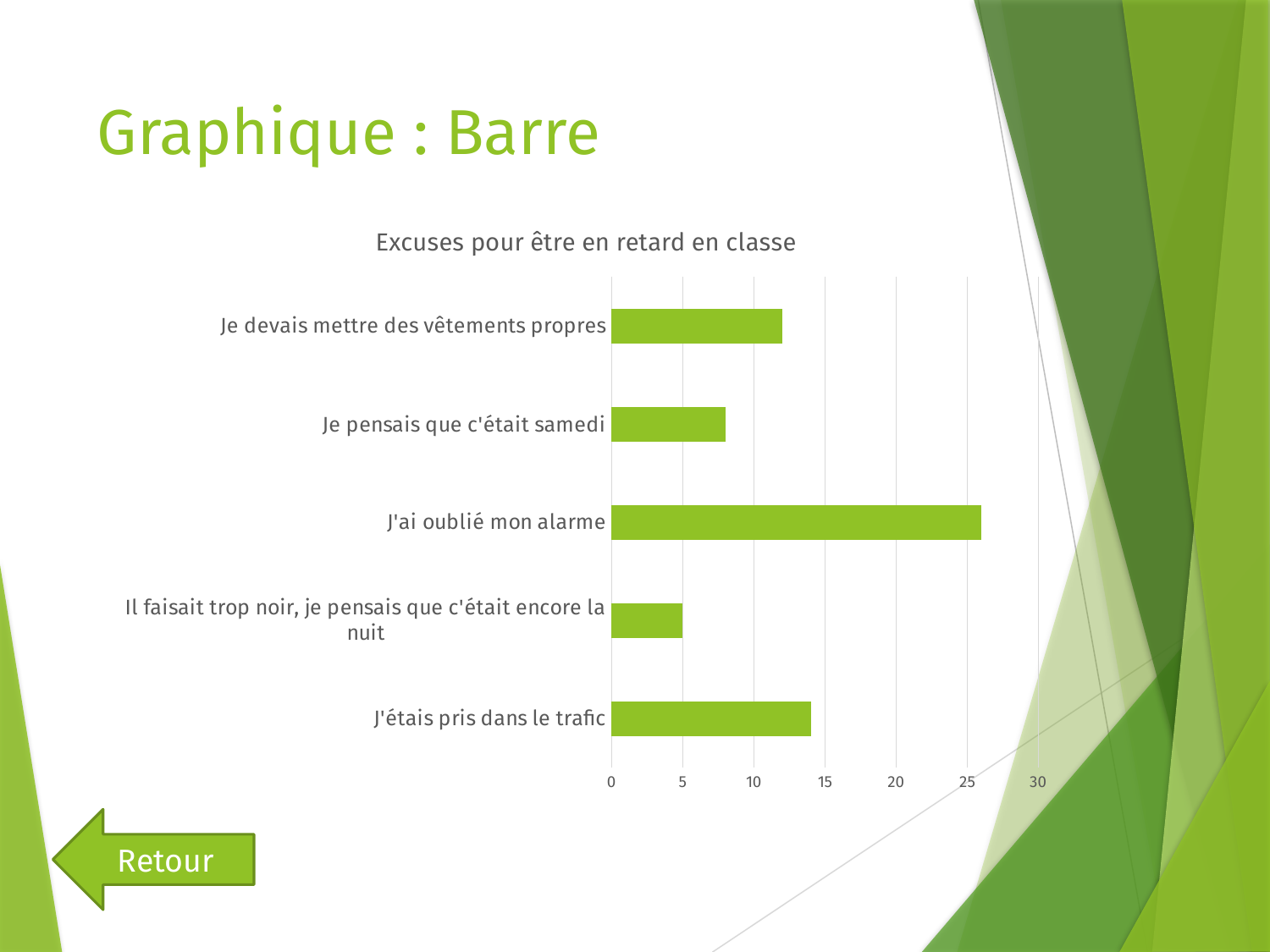

# Graphique : Barre

### Chart: Excuses pour être en retard en classe

| Category | Fréquence |
|---|---|
| J'étais pris dans le trafic | 14.0 |
| Il faisait trop noir, je pensais que c'était encore la nuit | 5.0 |
| J'ai oublié mon alarme | 26.0 |
| Je pensais que c'était samedi | 8.0 |
| Je devais mettre des vêtements propres | 12.0 |
Retour